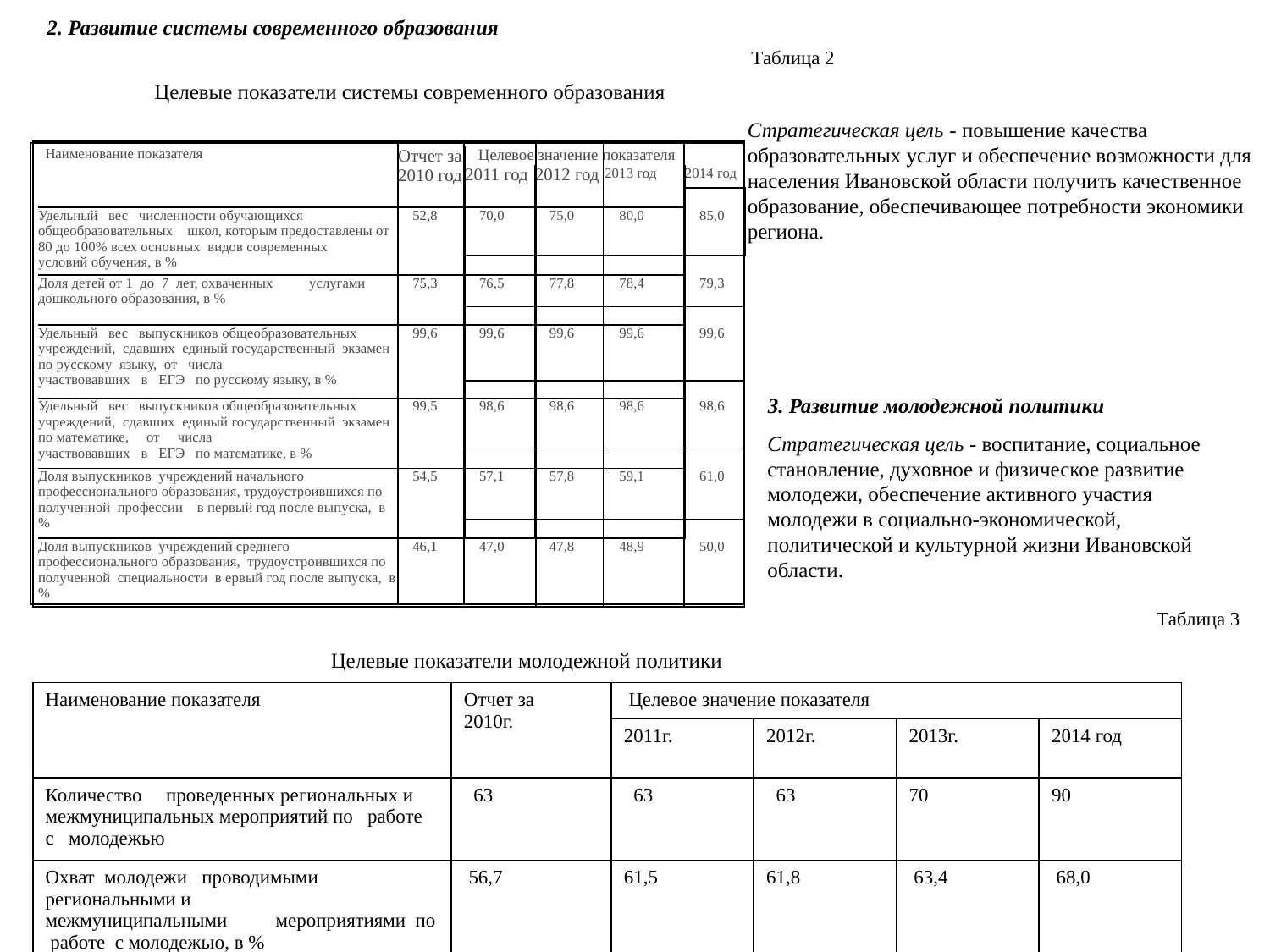

2. Развитие системы современного образования
Таблица 2
Целевые показатели системы современного образования
Стратегическая цель - повышение качества образовательных услуг и обеспечение возможности для населения Ивановской области получить качественное образование, обеспечивающее потребности экономики региона.
|  |  |  |  |
| --- | --- | --- | --- |
|  |  |  |
| --- | --- | --- |
|  |  |  |
|  |  |  |
|  |  |  |
|  |  |  |
|  |  |  |
| Наименование показателя | Отчет за 2010 год | Целевое значение показателя |  |  |  |
| --- | --- | --- | --- | --- | --- |
|  |  | 2011 год | 2012 год | 2013 год | 2014 год |
| Удельный   вес   численности обучающихся                  общеобразовательных    школ, которым предоставлены от  80 до 100% всех основных  видов современных          условий обучения, в % | 52,8 | 70,0 | 75,0 | 80,0 | 85,0 |
| Доля детей от 1  до  7  лет, охваченных          услугами дошкольного образования, в % | 75,3 | 76,5 | 77,8 | 78,4 | 79,3 |
| Удельный   вес   выпускников общеобразовательных          учреждений,  сдавших  единый государственный  экзамен  по русскому  языку,  от   числа участвовавших   в   ЕГЭ   по русскому языку, в % | 99,6 | 99,6 | 99,6 | 99,6 | 99,6 |
| Удельный   вес   выпускников общеобразовательных          учреждений,  сдавших  единый государственный  экзамен  по математике,     от     числа участвовавших   в   ЕГЭ   по математике, в % | 99,5 | 98,6 | 98,6 | 98,6 | 98,6 |
| Доля выпускников  учреждений начального профессионального образования, трудоустроившихся по полученной  профессии    в первый год после выпуска,  в % | 54,5 | 57,1 | 57,8 | 59,1 | 61,0 |
| Доля выпускников  учреждений среднего   профессионального образования,  трудоустроившихся по полученной  специальности  в ервый год после выпуска,  в % | 46,1 | 47,0 | 47,8 | 48,9 | 50,0 |

|  |
| --- |
3. Развитие молодежной политики
Стратегическая цель - воспитание, социальное становление, духовное и физическое развитие молодежи, обеспечение активного участия молодежи в социально-экономической, политической и культурной жизни Ивановской области.
Таблица 3
Целевые показатели молодежной политики
| Наименование показателя | Отчет за 2010г. | Целевое значение показателя |  |  |  |
| --- | --- | --- | --- | --- | --- |
|  |  | 2011г. | 2012г. | 2013г. | 2014 год |
| Количество проведенных региональных и межмуниципальных мероприятий по работе с молодежью | 63 | 63 | 63 | 70 | 90 |
| Охват молодежи проводимыми региональными и межмуниципальными мероприятиями по работе с молодежью, в % | 56,7 | 61,5 | 61,8 | 63,4 | 68,0 |